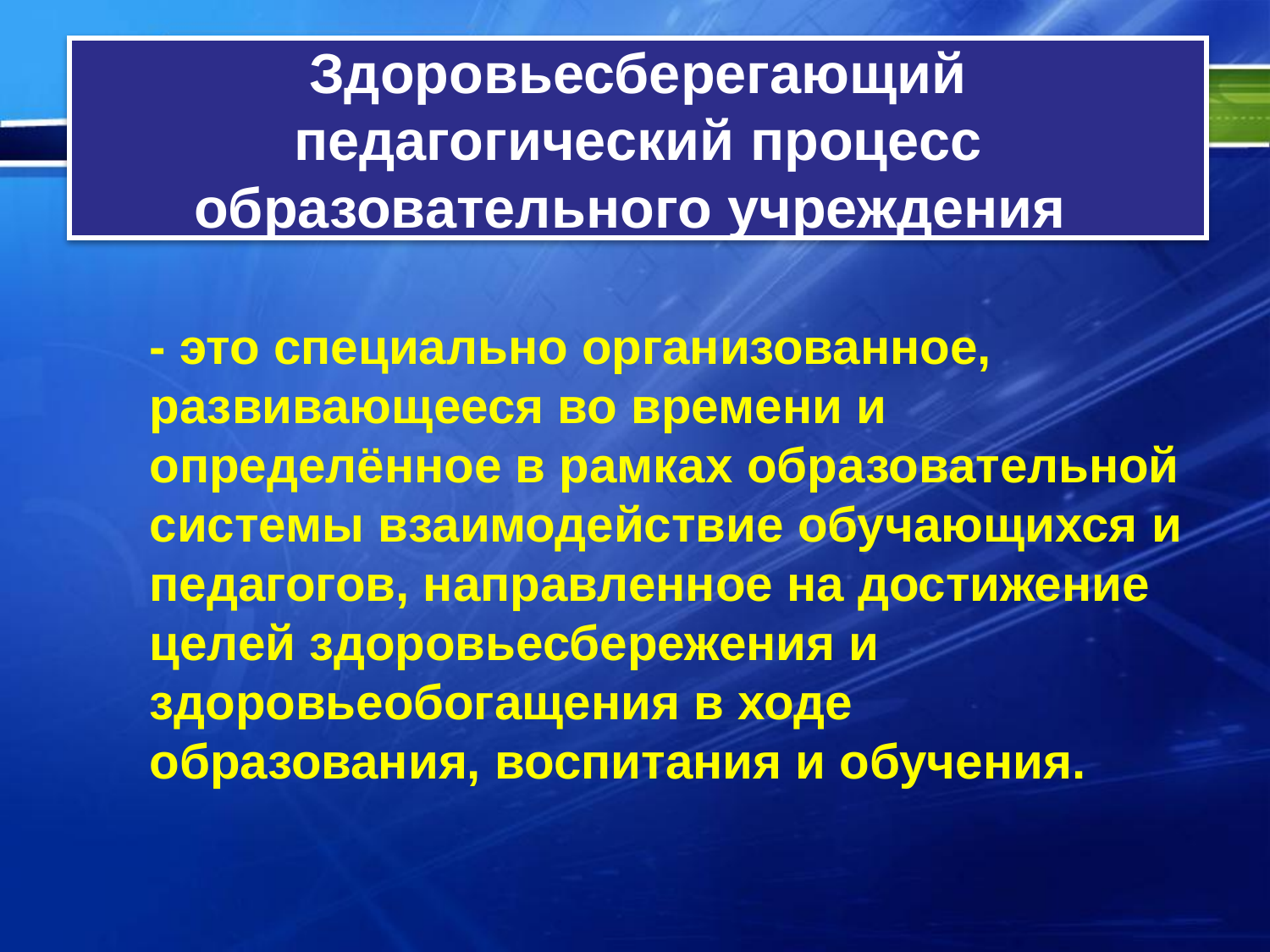

# Здоровьесберегающий педагогический процесс образовательного учреждения

    	- это специально организованное, развивающееся во времени и определённое в рамках образовательной системы взаимодействие обучающихся и педагогов, направленное на достижение целей здоровьесбережения и здоровьеобогащения в ходе образования, воспитания и обучения.